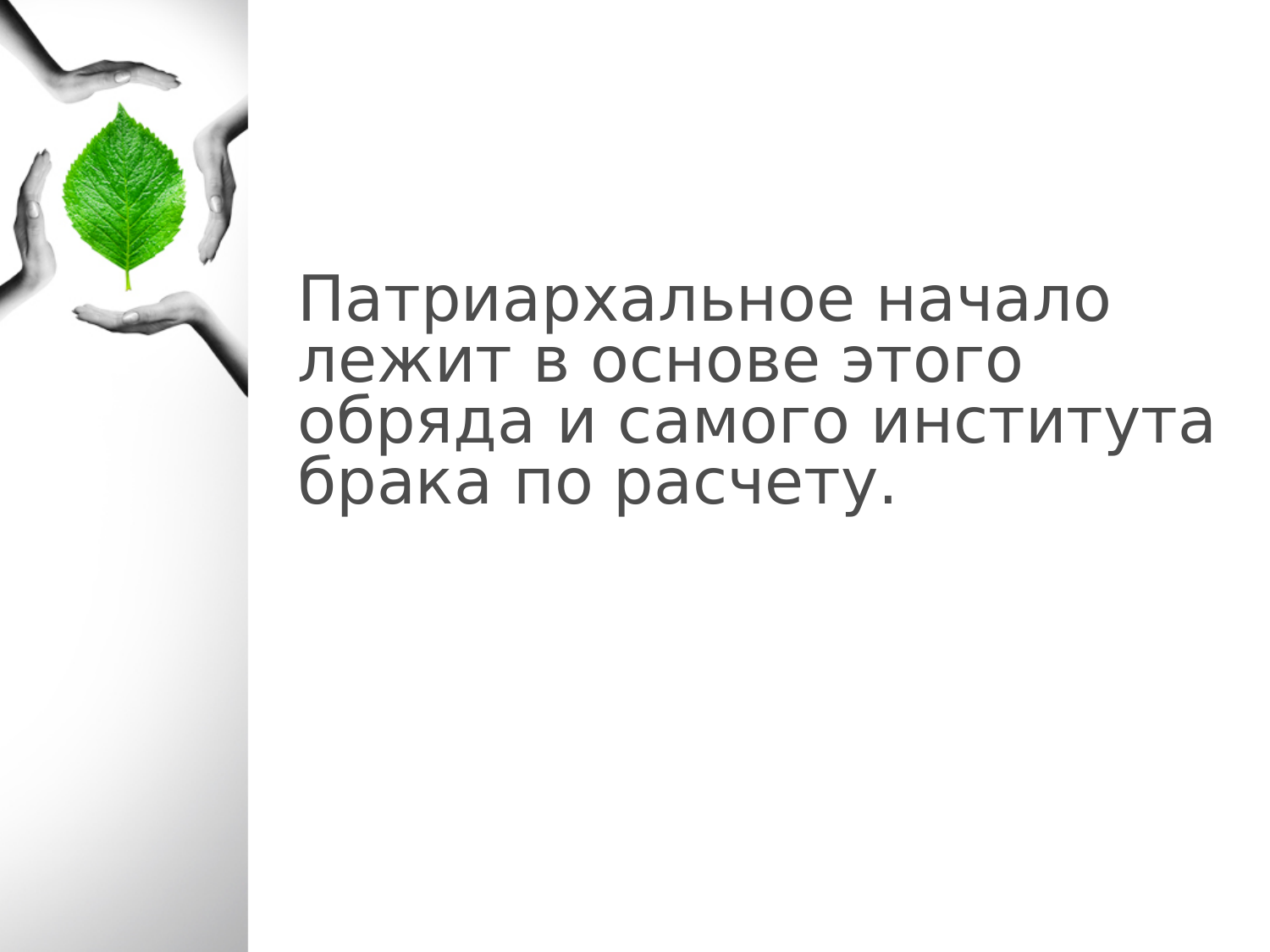

Патриархальное начало лежит в основе этого обряда и самого института брака по расчету.